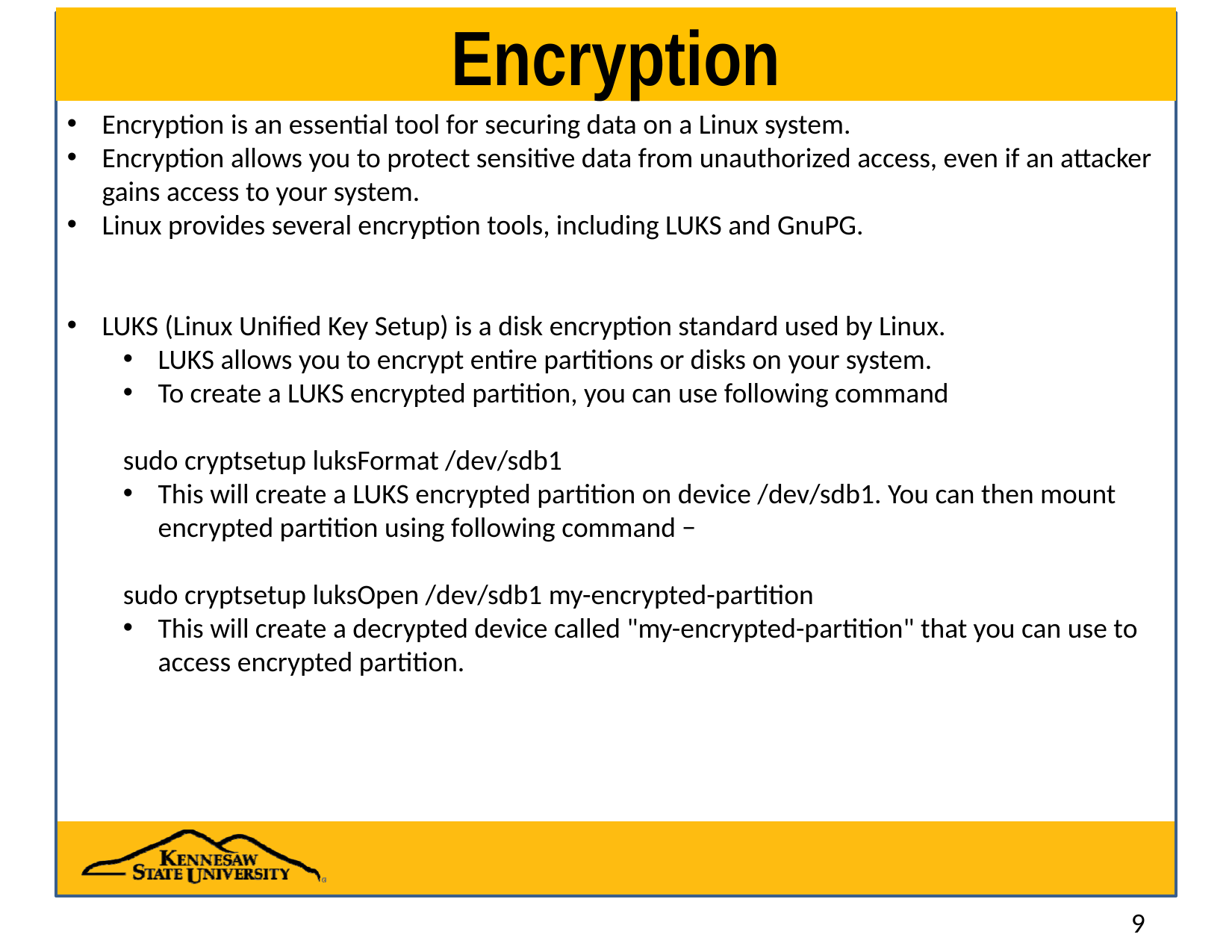

# Encryption
Encryption is an essential tool for securing data on a Linux system.
Encryption allows you to protect sensitive data from unauthorized access, even if an attacker gains access to your system.
Linux provides several encryption tools, including LUKS and GnuPG.

LUKS (Linux Unified Key Setup) is a disk encryption standard used by Linux.
LUKS allows you to encrypt entire partitions or disks on your system.
To create a LUKS encrypted partition, you can use following command

sudo cryptsetup luksFormat /dev/sdb1
This will create a LUKS encrypted partition on device /dev/sdb1. You can then mount encrypted partition using following command −

sudo cryptsetup luksOpen /dev/sdb1 my-encrypted-partition
This will create a decrypted device called "my-encrypted-partition" that you can use to access encrypted partition.